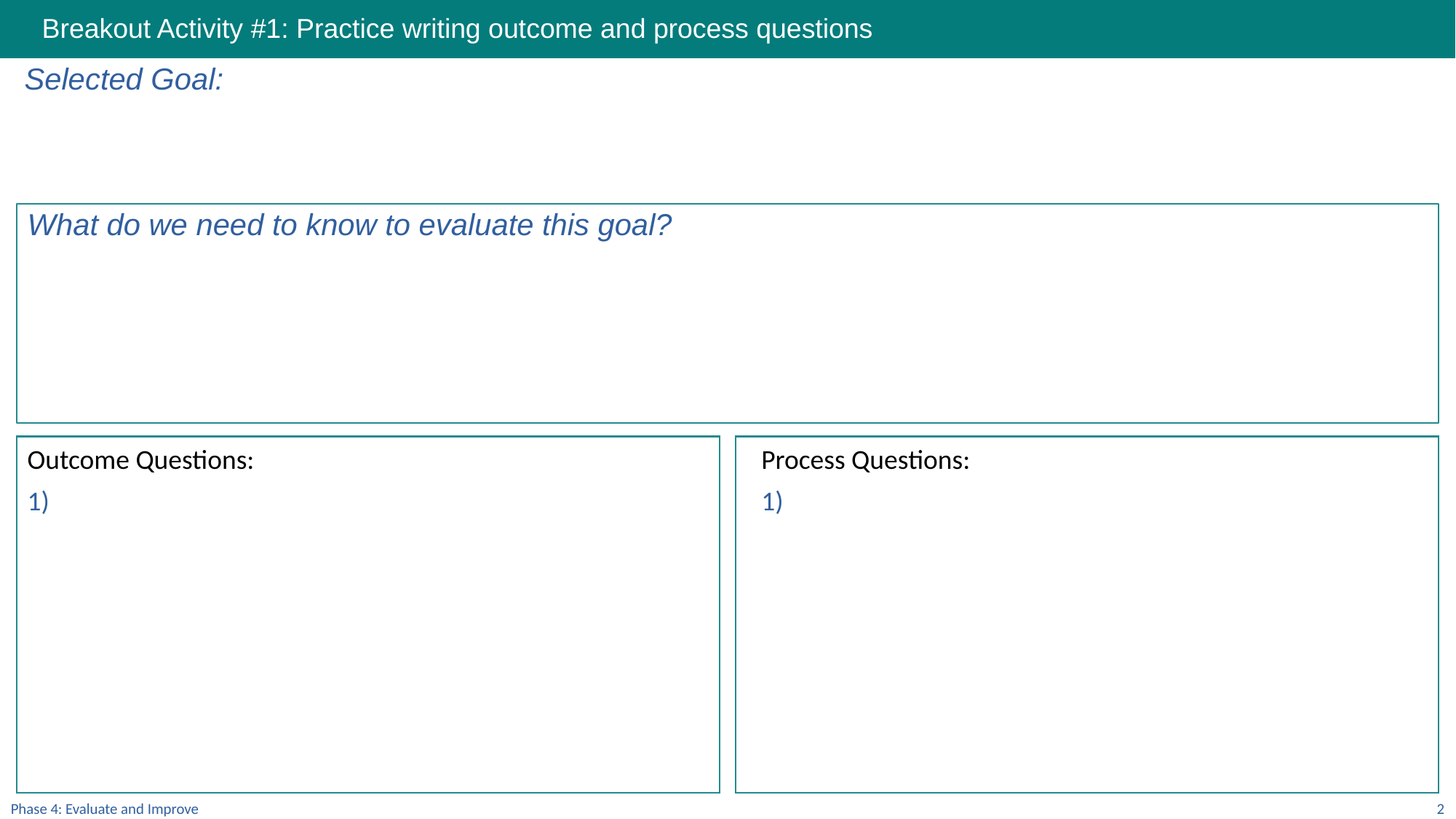

Breakout Activity #1: Practice writing outcome and process questions
Selected Goal:

What do we need to know to evaluate this goal?

Outcome Questions:

Process Questions: